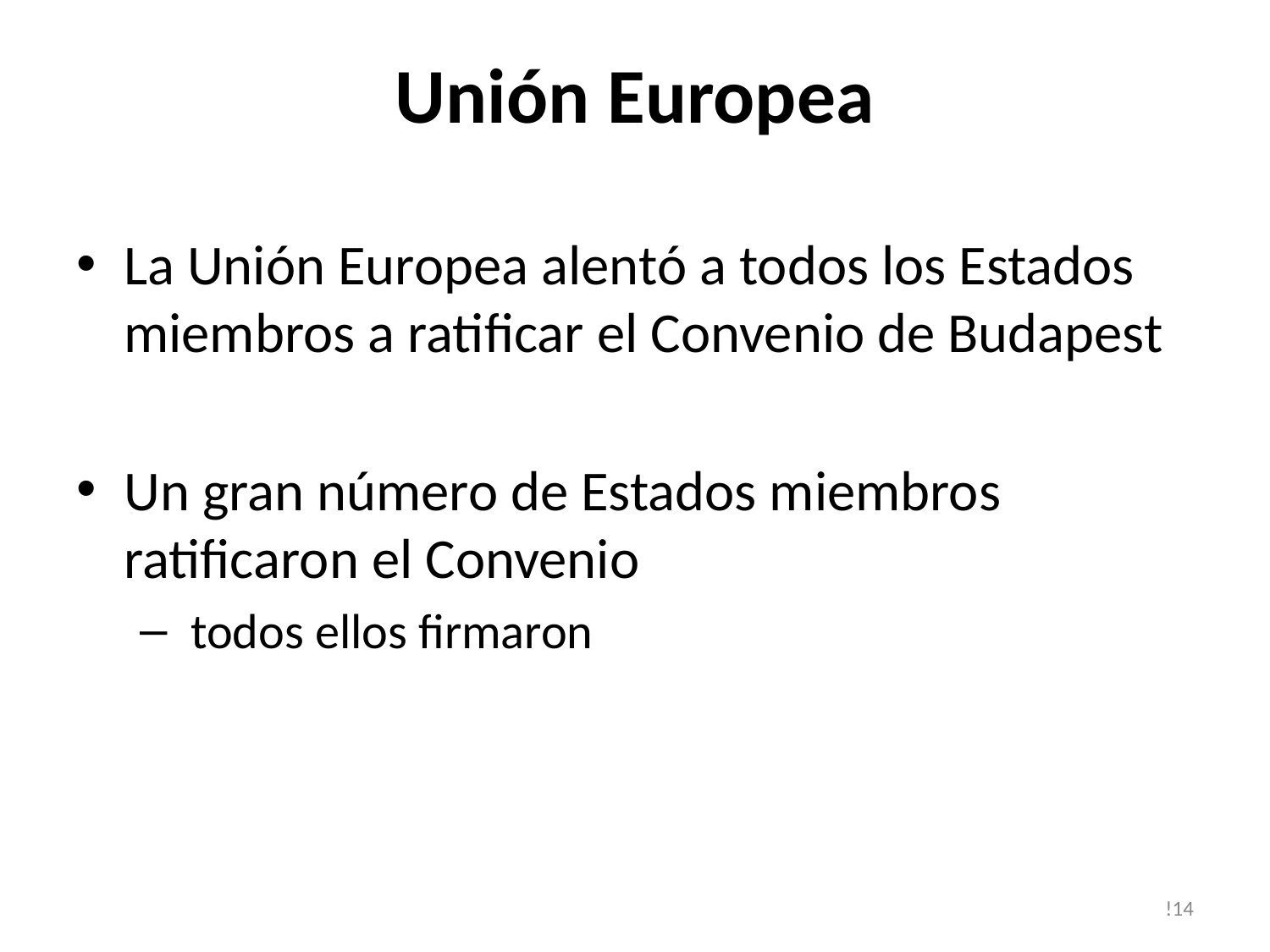

# Unión Europea
La Unión Europea alentó a todos los Estados miembros a ratificar el Convenio de Budapest

Un gran número de Estados miembros ratificaron el Convenio
 todos ellos firmaron
!14